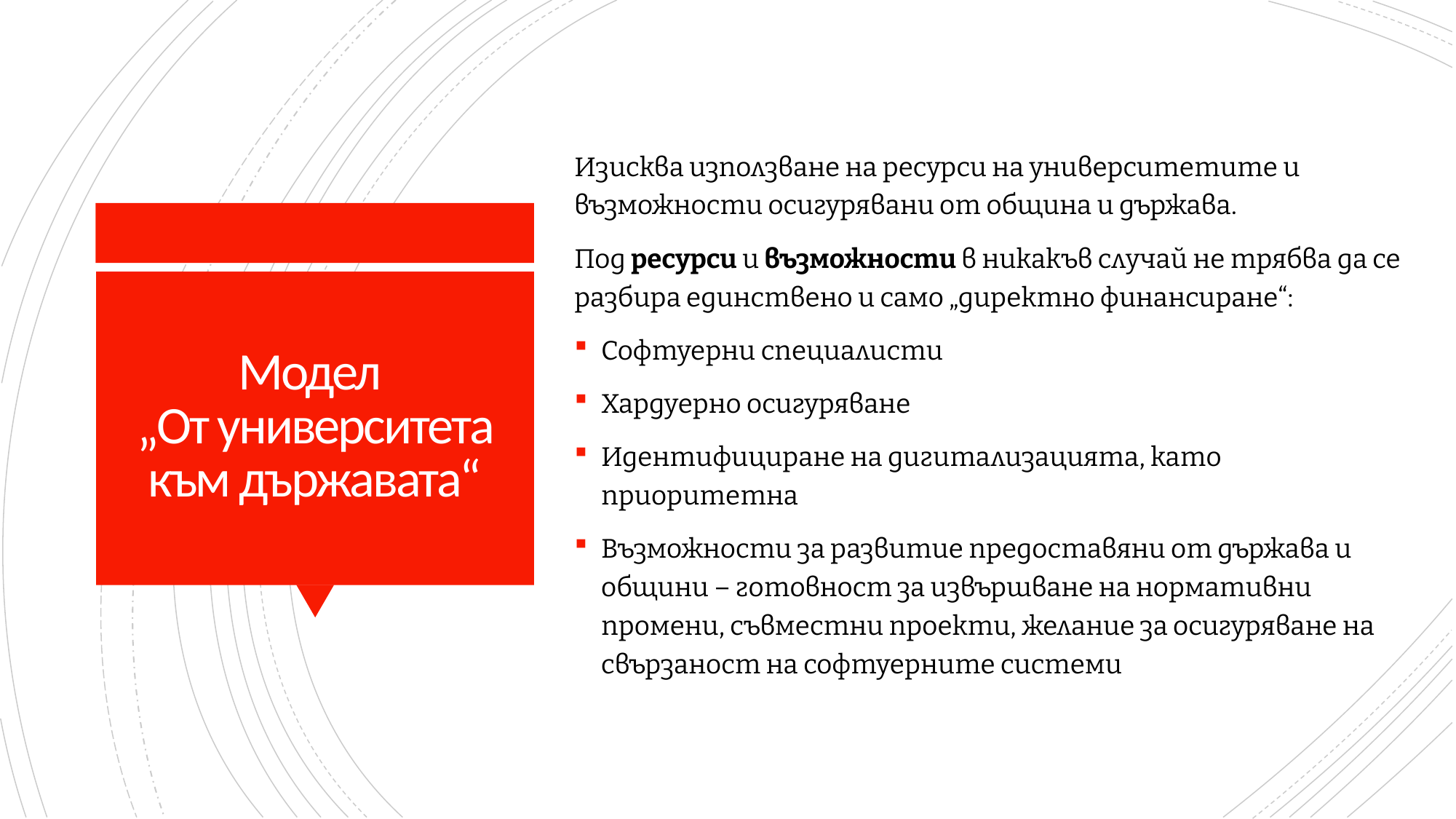

Изисква използване на ресурси на университетите и възможности осигурявани от община и държава.
Под ресурси и възможности в никакъв случай не трябва да се разбира единствено и само „директно финансиране“:
Софтуерни специалисти
Хардуерно осигуряване
Идентифициране на дигитализацията, като приоритетна
Възможности за развитие предоставяни от държава и общини – готовност за извършване на нормативни промени, съвместни проекти, желание за осигуряване на свързаност на софтуерните системи

# Модел „От университета към държавата“